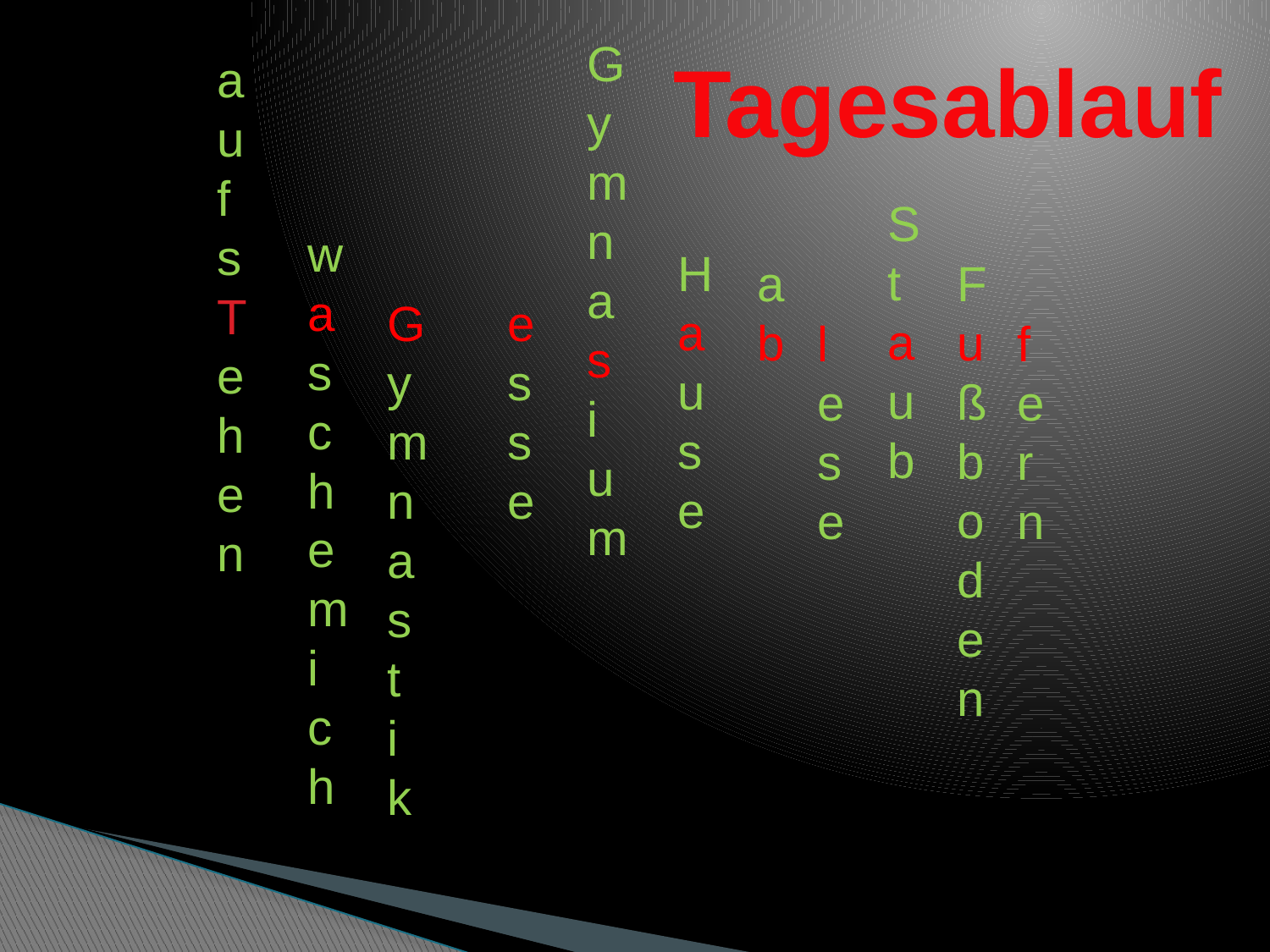

a
u
f
s
T
e
h
e
n
G
y
m
n
a
s
i
u
m
Tagesablauf
S
t
a
u
b
w
a
s
c
h
e
m
i
c
h
H
a
u
s
e
a
b
F
u
ß
b
o
d
e
n
G
y
m
n
a
s
t
i
k
e
s
s
e
l
e
s
e
f
e
r
n